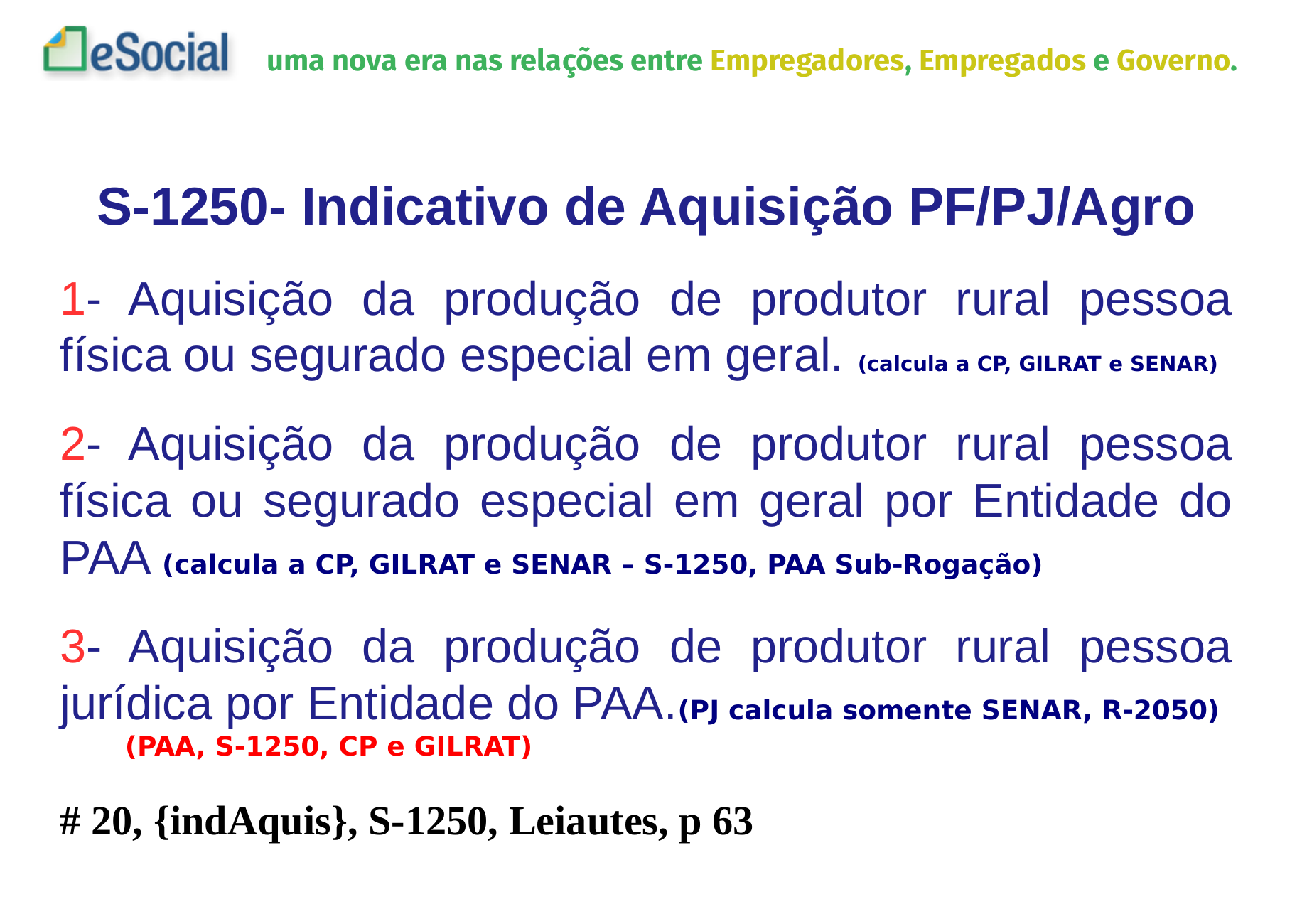

S-1250- Indicativo de Aquisição PF/PJ/Agro

1- Aquisição da produção de produtor rural pessoa física ou segurado especial em geral. (calcula a CP, GILRAT e SENAR)

2- Aquisição da produção de produtor rural pessoa física ou segurado especial em geral por Entidade do PAA (calcula a CP, GILRAT e SENAR – S-1250, PAA Sub-Rogação)

3- Aquisição da produção de produtor rural pessoa jurídica por Entidade do PAA.(PJ calcula somente SENAR, R-2050)
       (PAA, S-1250, CP e GILRAT)

# 20, {indAquis}, S-1250, Leiautes, p 63